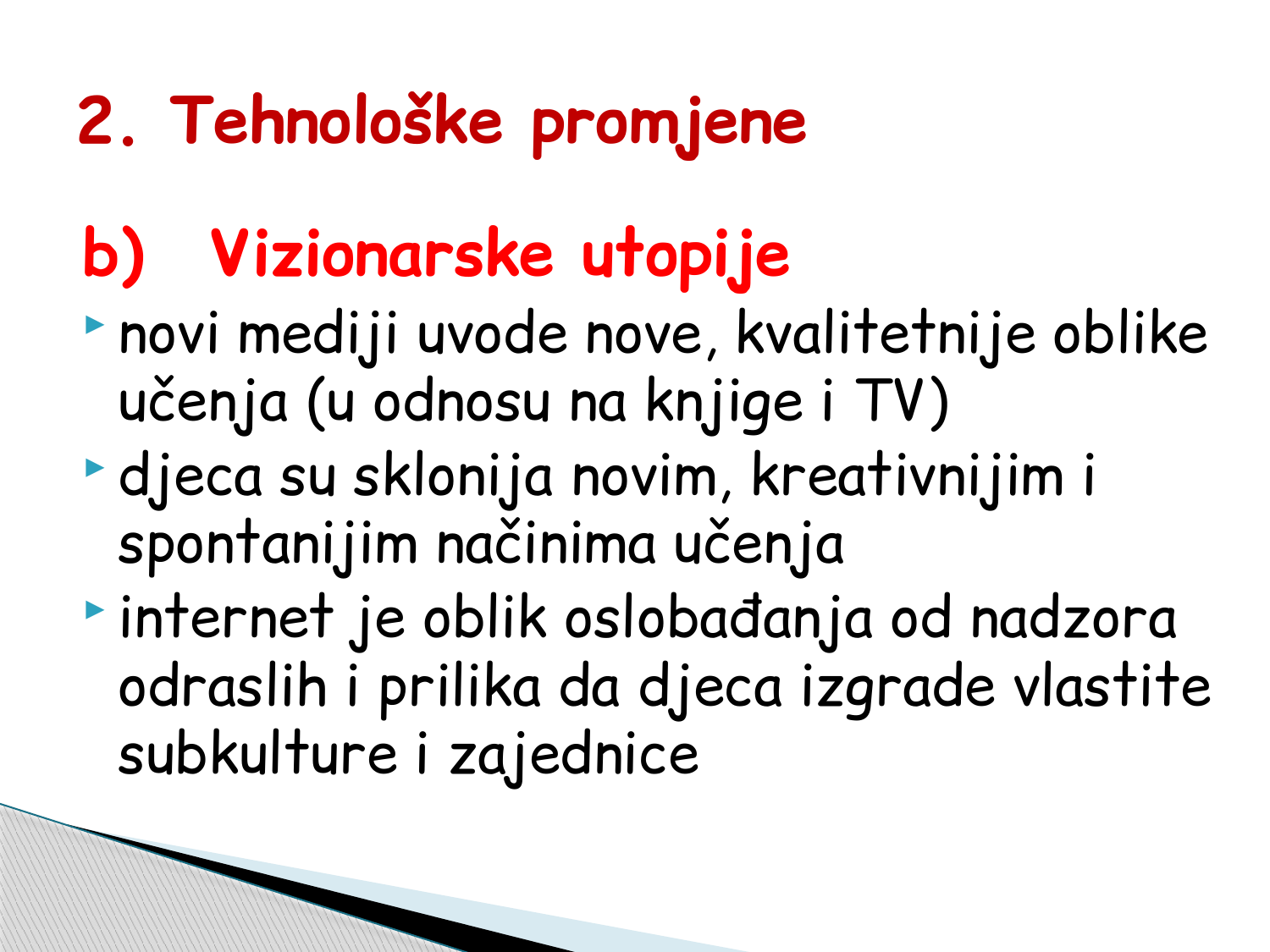

# 2. Tehnološke promjene
b)	Vizionarske utopije
novi mediji uvode nove, kvalitetnije oblike učenja (u odnosu na knjige i TV)
djeca su sklonija novim, kreativnijim i spontanijim načinima učenja
internet je oblik oslobađanja od nadzora odraslih i prilika da djeca izgrade vlastite subkulture i zajednice